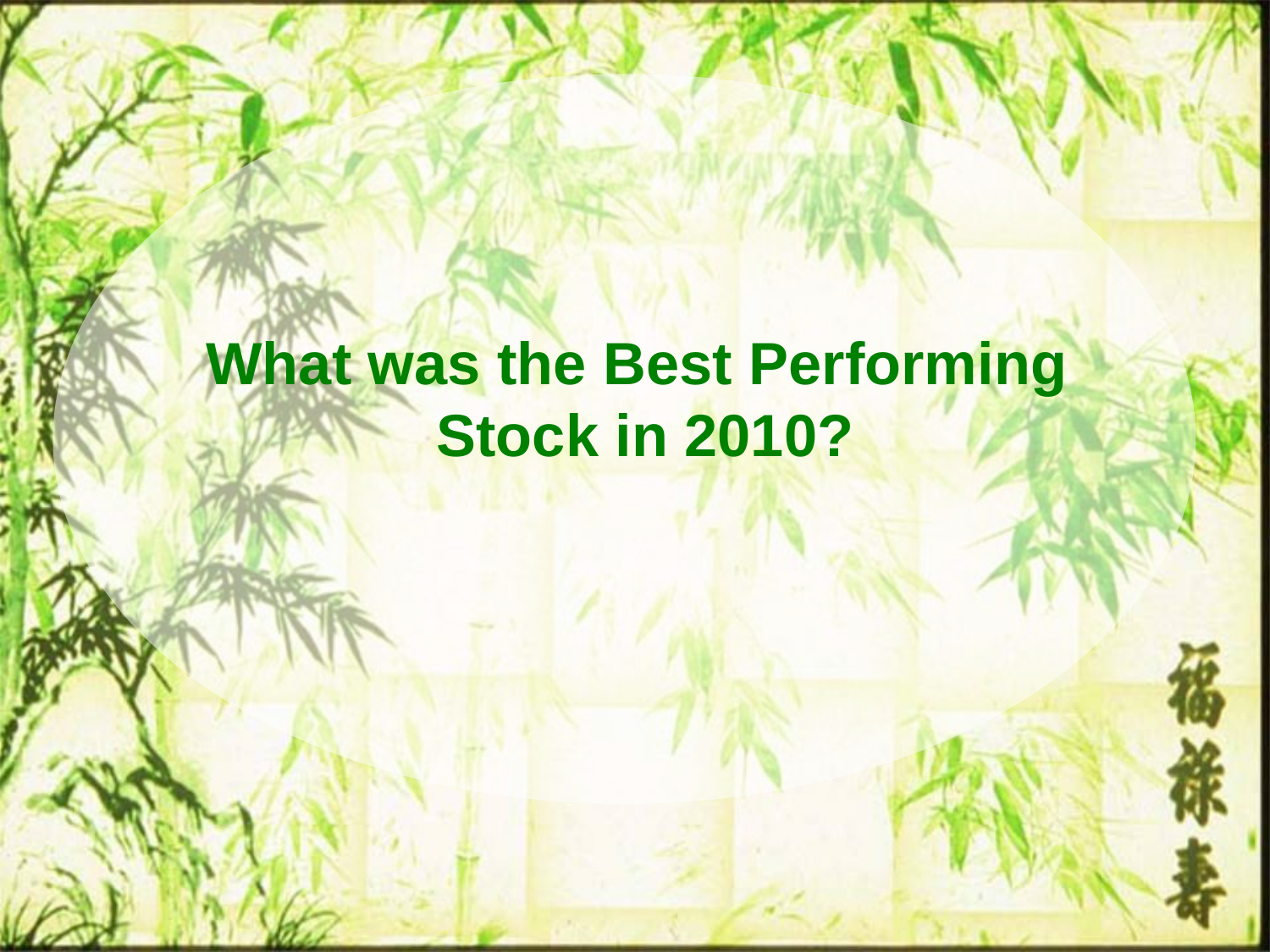

# What was the Best Performing Stock in 2010?